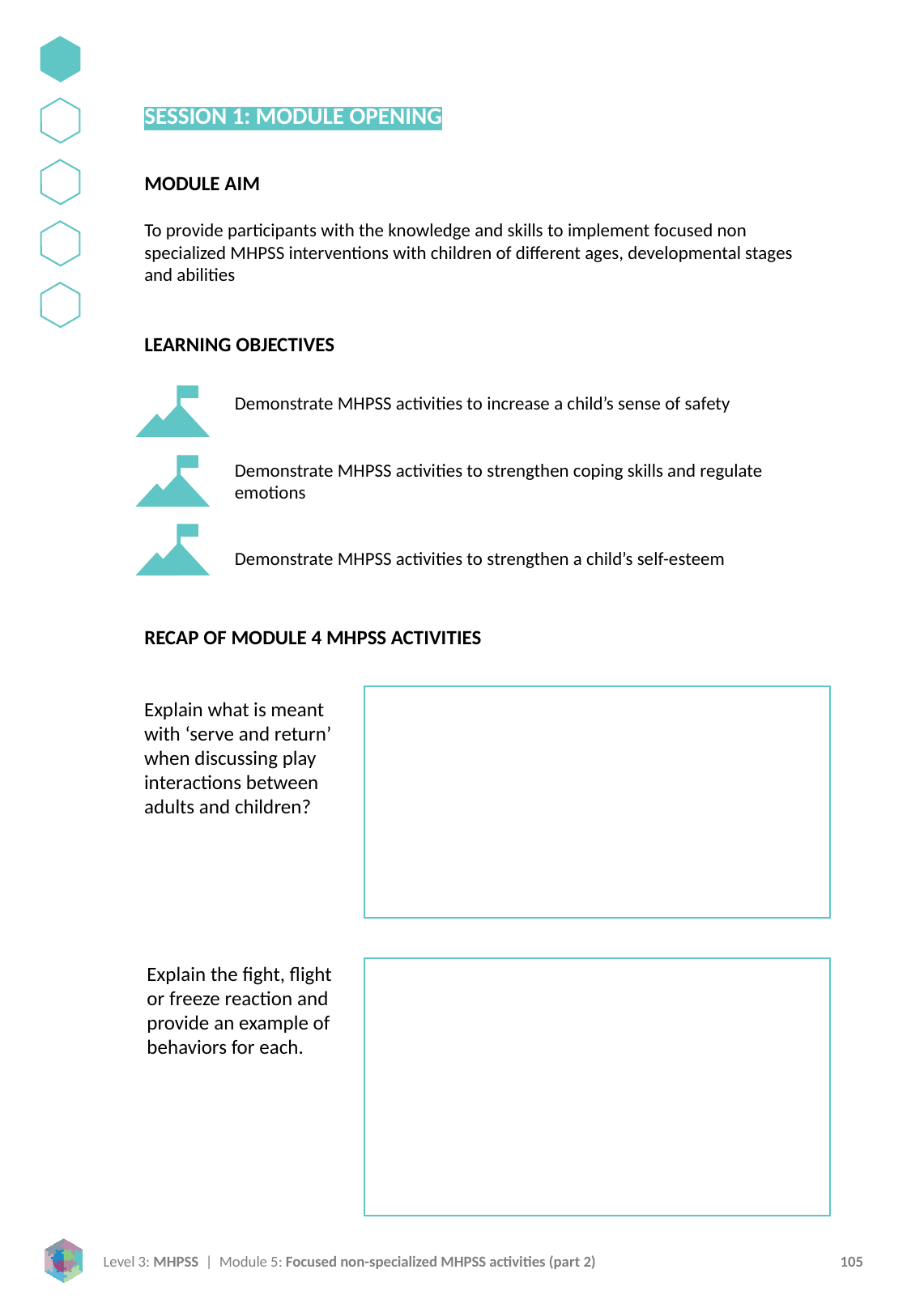

SESSION 1: MODULE OPENING

MODULE AIM
To provide participants with the knowledge and skills to implement focused non specialized MHPSS interventions with children of different ages, developmental stages and abilities

LEARNING OBJECTIVES

Demonstrate MHPSS activities to increase a child’s sense of safety

Demonstrate MHPSS activities to strengthen coping skills and regulate emotions

Demonstrate MHPSS activities to strengthen a child’s self-esteem

RECAP OF MODULE 4 MHPSS ACTIVITIES
Explain what is meant with ‘serve and return’ when discussing play interactions between adults and children?

Explain the fight, flight or freeze reaction and provide an example of behaviors for each.